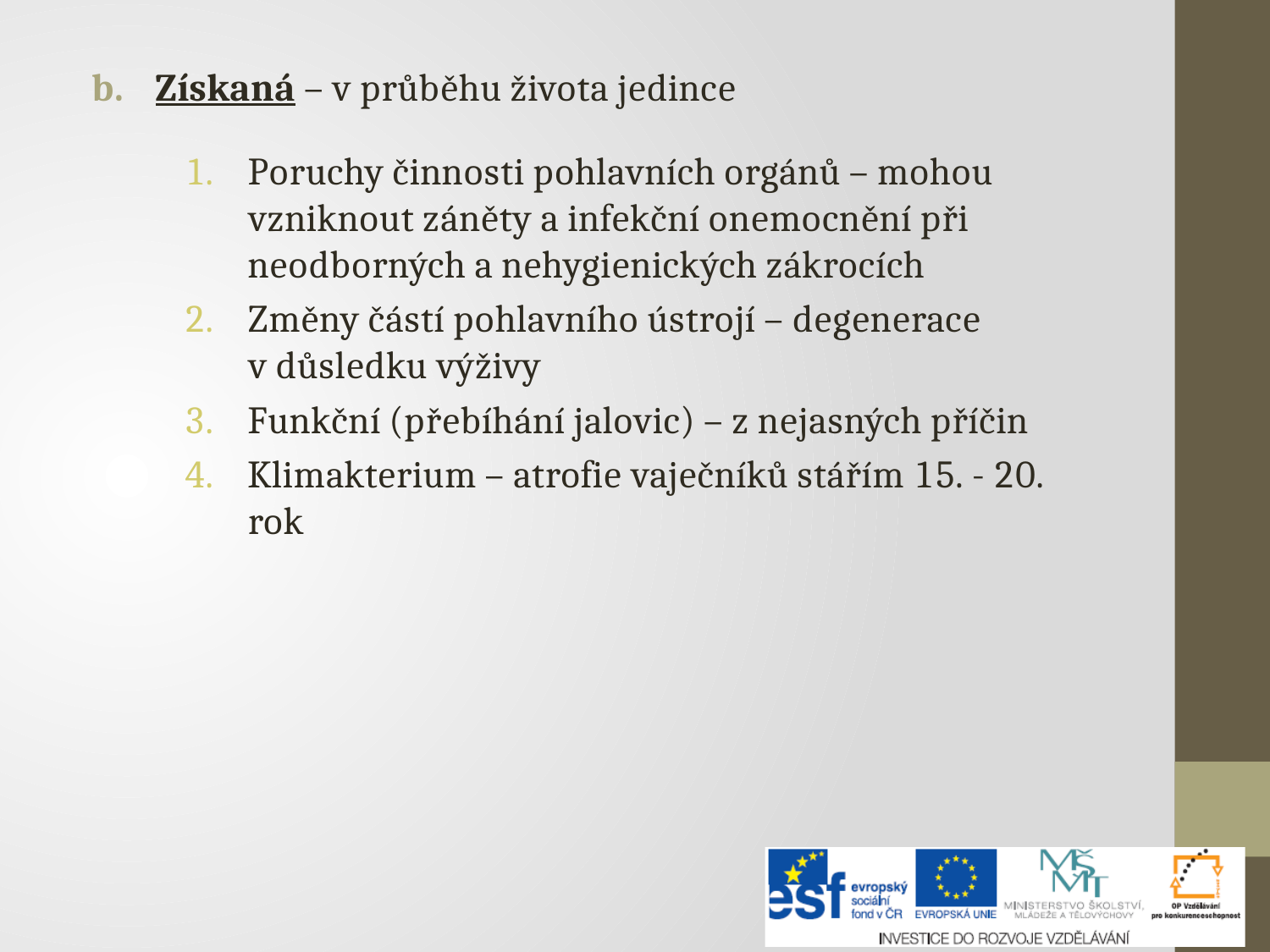

Získaná – v průběhu života jedince

Poruchy činnosti pohlavních orgánů – mohou vzniknout záněty a infekční onemocnění při neodborných a nehygienických zákrocích
Změny částí pohlavního ústrojí – degenerace v důsledku výživy
Funkční (přebíhání jalovic) – z nejasných příčin
Klimakterium – atrofie vaječníků stářím 15. - 20. rok